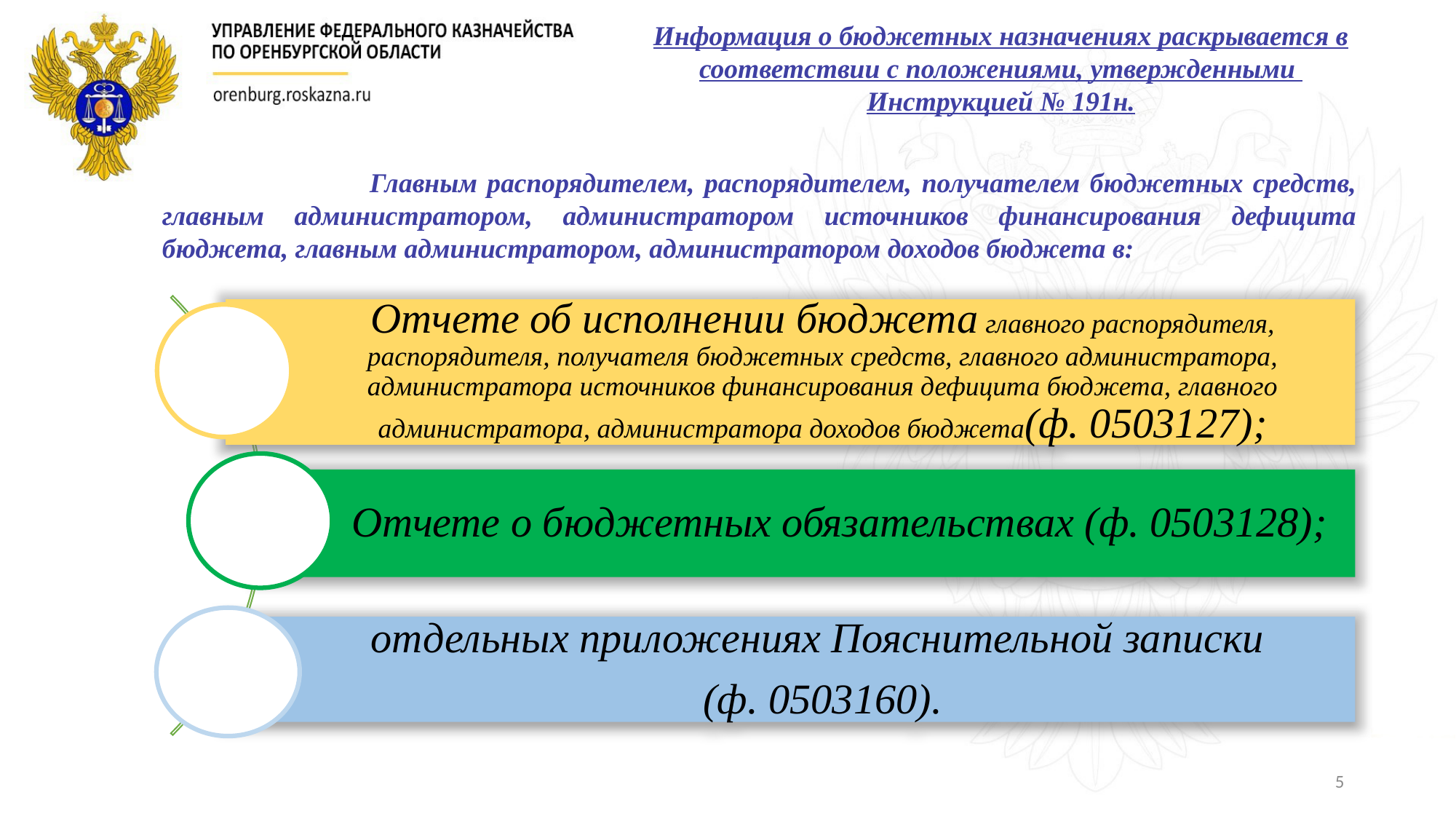

Информация о бюджетных назначениях раскрывается в соответствии с положениями, утвержденными
Инструкцией № 191н.

                     Главным распорядителем, распорядителем, получателем бюджетных средств, главным администратором, администратором источников финансирования дефицита бюджета, главным администратором, администратором доходов бюджета в:
Отчете об исполнении бюджета главного распорядителя, распорядителя, получателя бюджетных средств, главного администратора, администратора источников финансирования дефицита бюджета, главного администратора, администратора доходов бюджета(ф. 0503127);
Отчете о бюджетных обязательствах (ф. 0503128);
отдельных приложениях Пояснительной записки
(ф. 0503160).
5